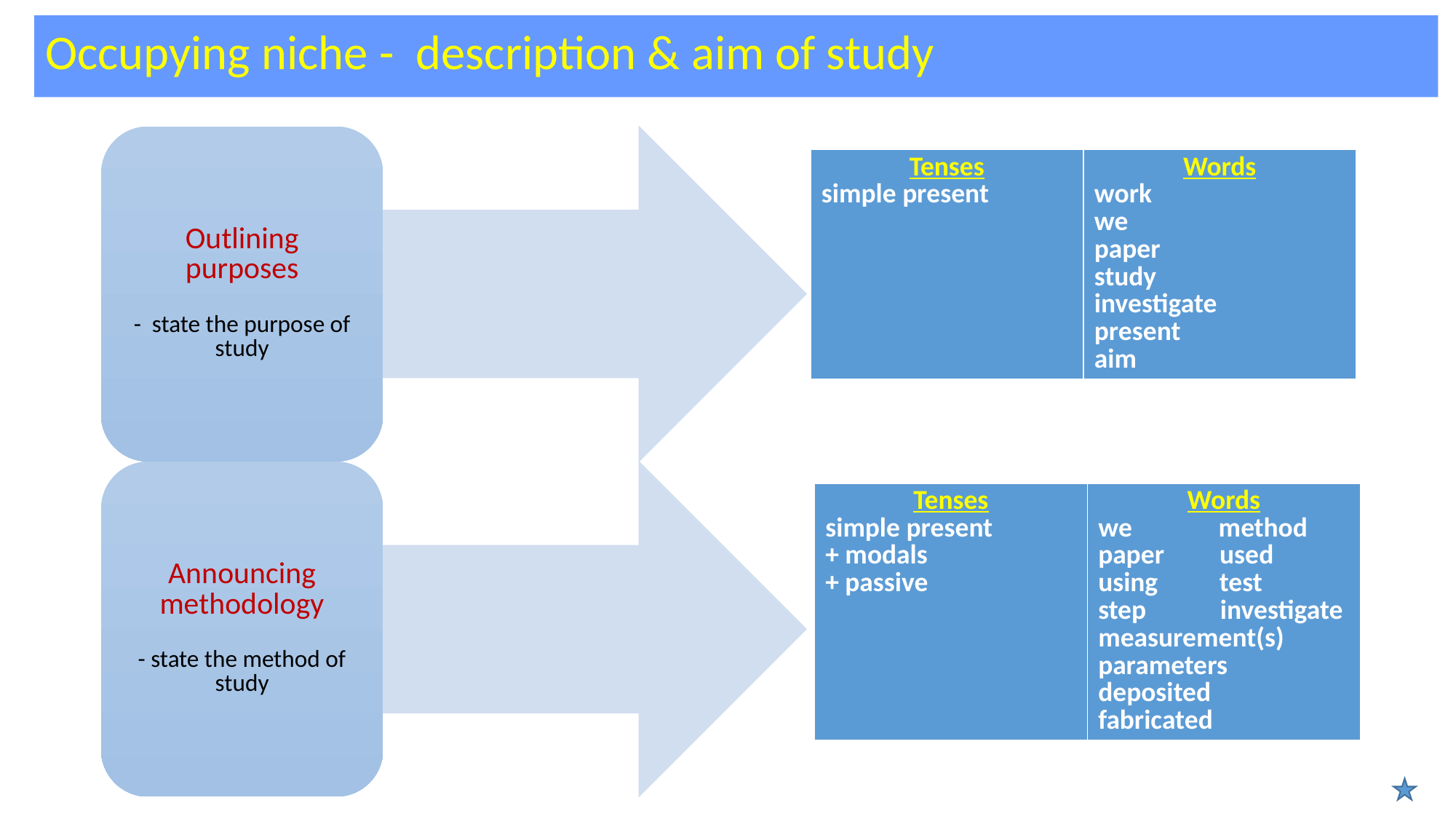

# Occupying niche -  description & aim of study
Outlining purposes
-  state the purpose of study
Announcing methodology
- state the method of study
| Tenses simple present | Words work we paper study investigate present aim |
| --- | --- |
| Tenses simple present + modals + passive | Words we method paper used using test step investigate measurement(s) parameters deposited fabricated |
| --- | --- |